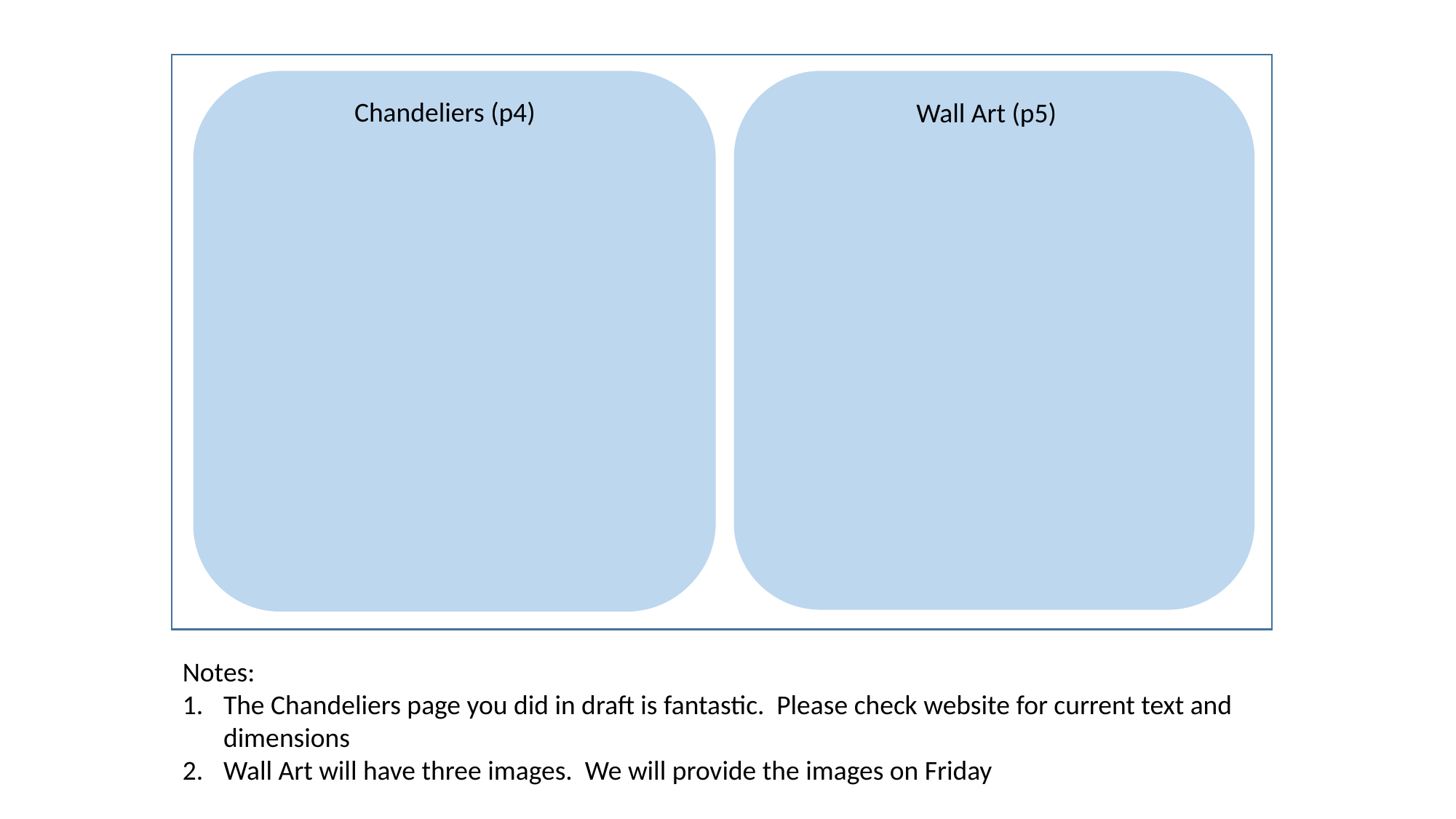

Chandeliers (p4)
Wall Art (p5)
Notes:
The Chandeliers page you did in draft is fantastic.  Please check website for current text and dimensions
Wall Art will have three images.  We will provide the images on Friday